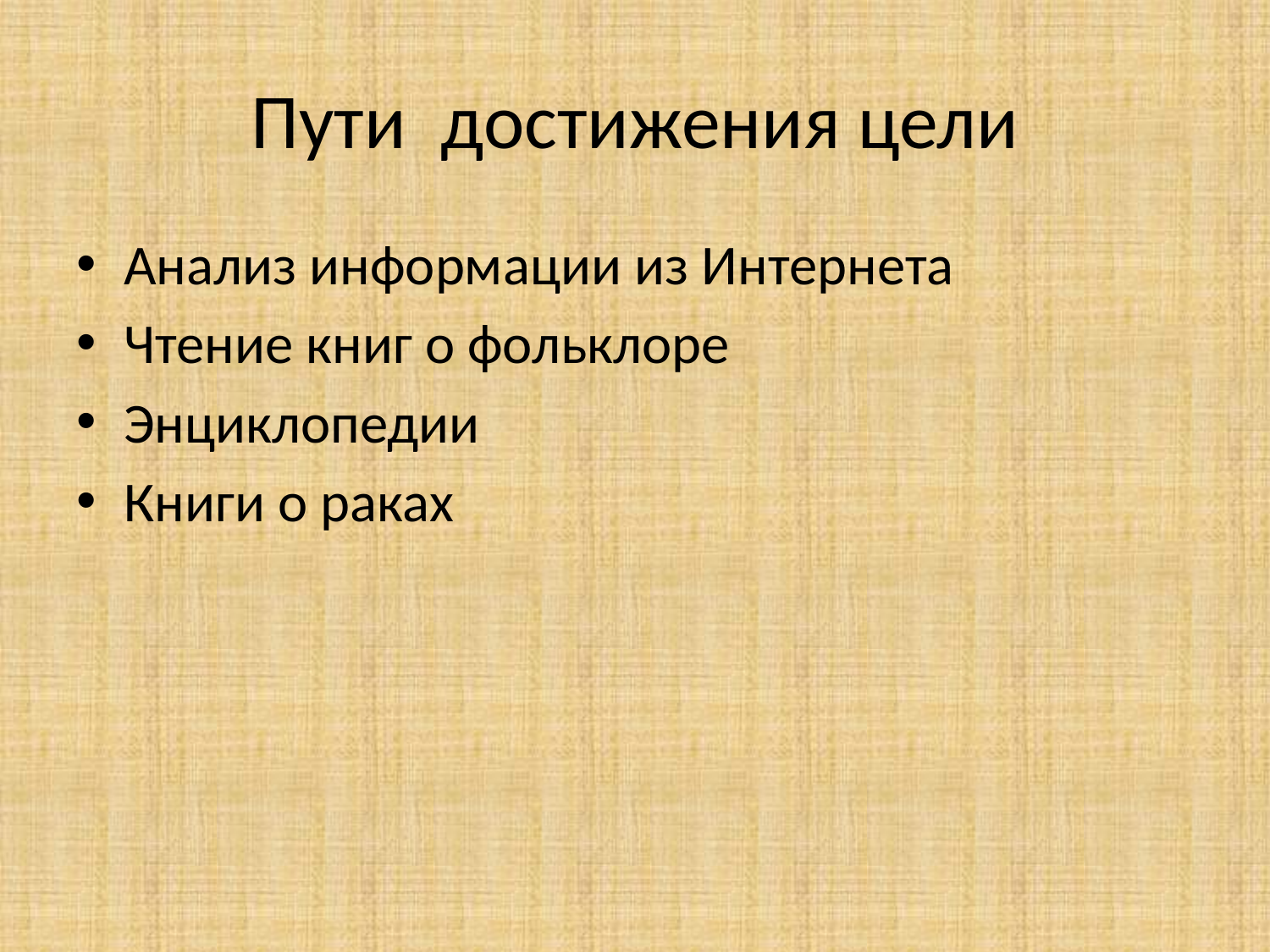

# Пути  достижения цели
Анализ информации из Интернета
Чтение книг о фольклоре
Энциклопедии
Книги о раках